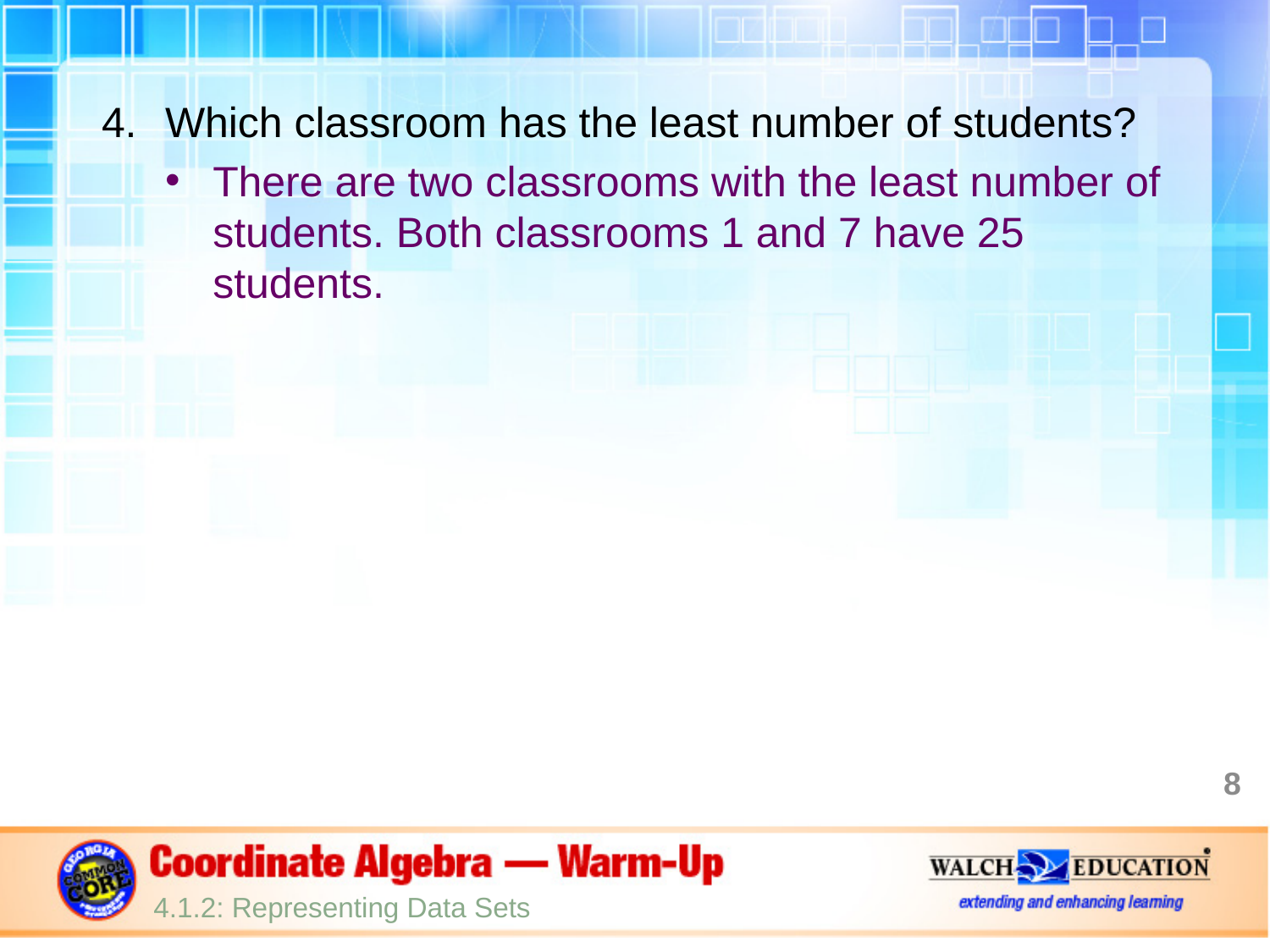

Which classroom has the least number of students?
There are two classrooms with the least number of students. Both classrooms 1 and 7 have 25 students.

8
4.1.2: Representing Data Sets